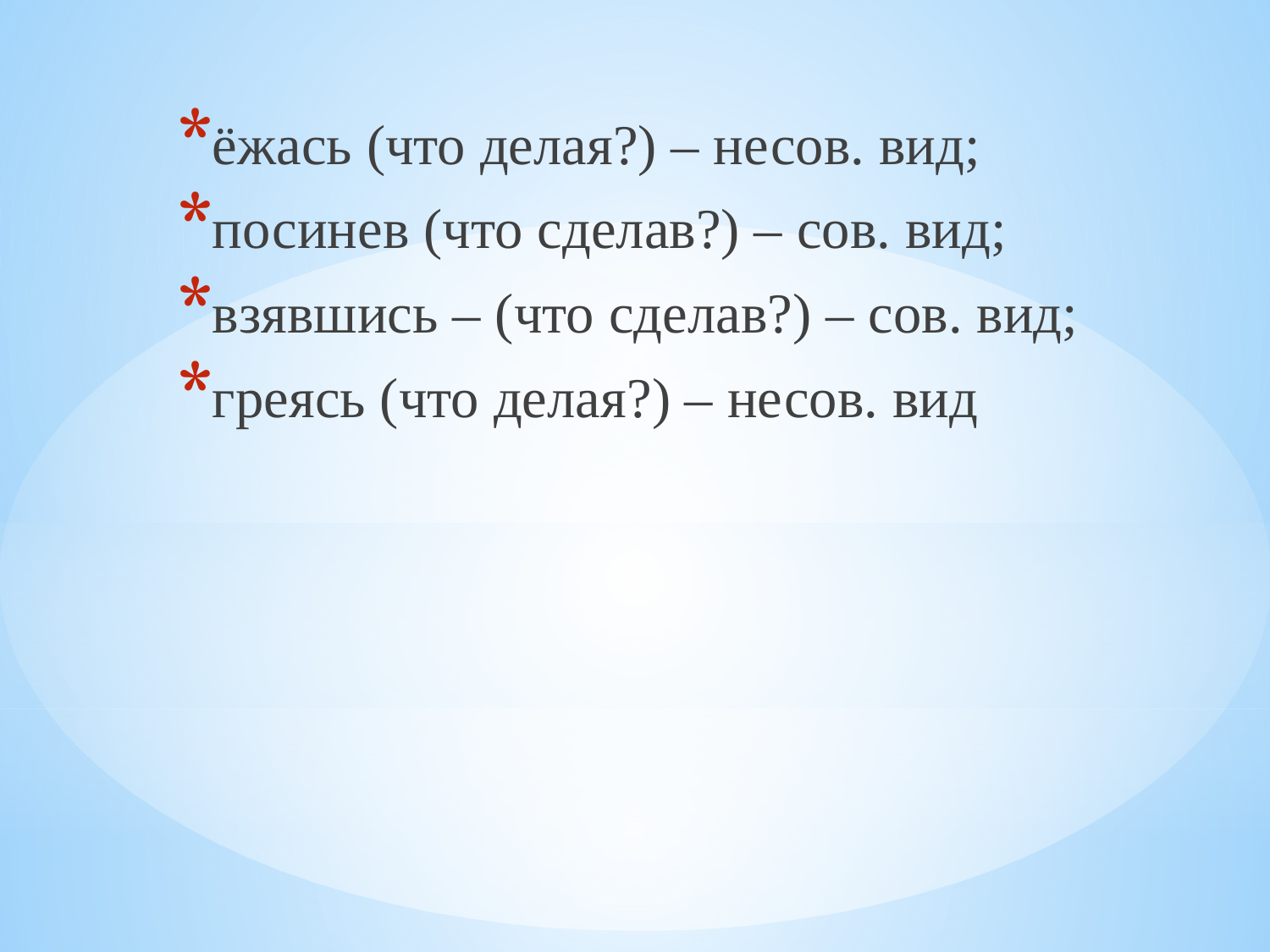

ёжась (что делая?) – несов. вид;
посинев (что сделав?) – сов. вид;
взявшись – (что сделав?) – сов. вид;
греясь (что делая?) – несов. вид
#